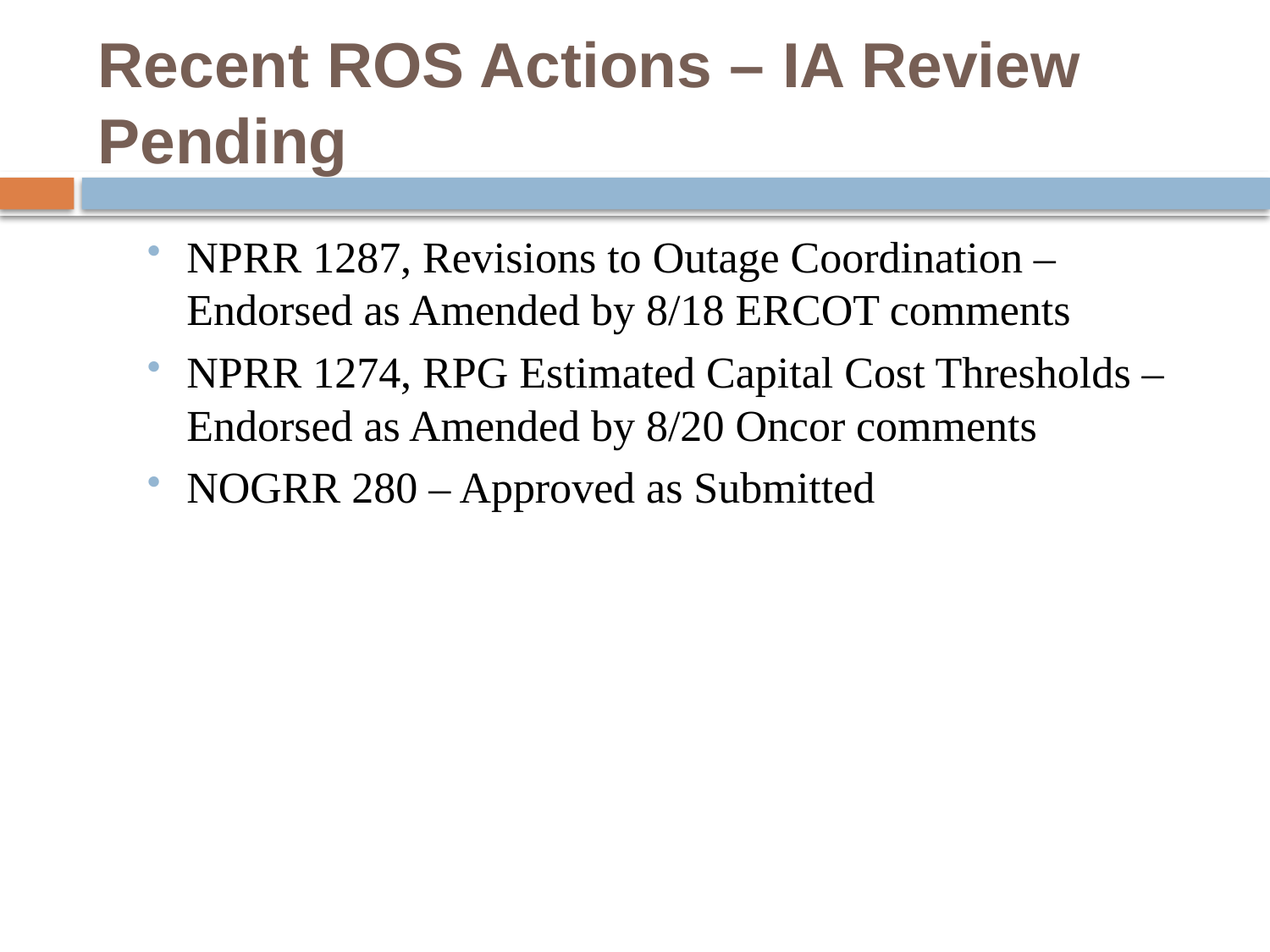

# Recent ROS Actions – IA Review Pending
NPRR 1287, Revisions to Outage Coordination – Endorsed as Amended by 8/18 ERCOT comments
NPRR 1274, RPG Estimated Capital Cost Thresholds – Endorsed as Amended by 8/20 Oncor comments
NOGRR 280 – Approved as Submitted